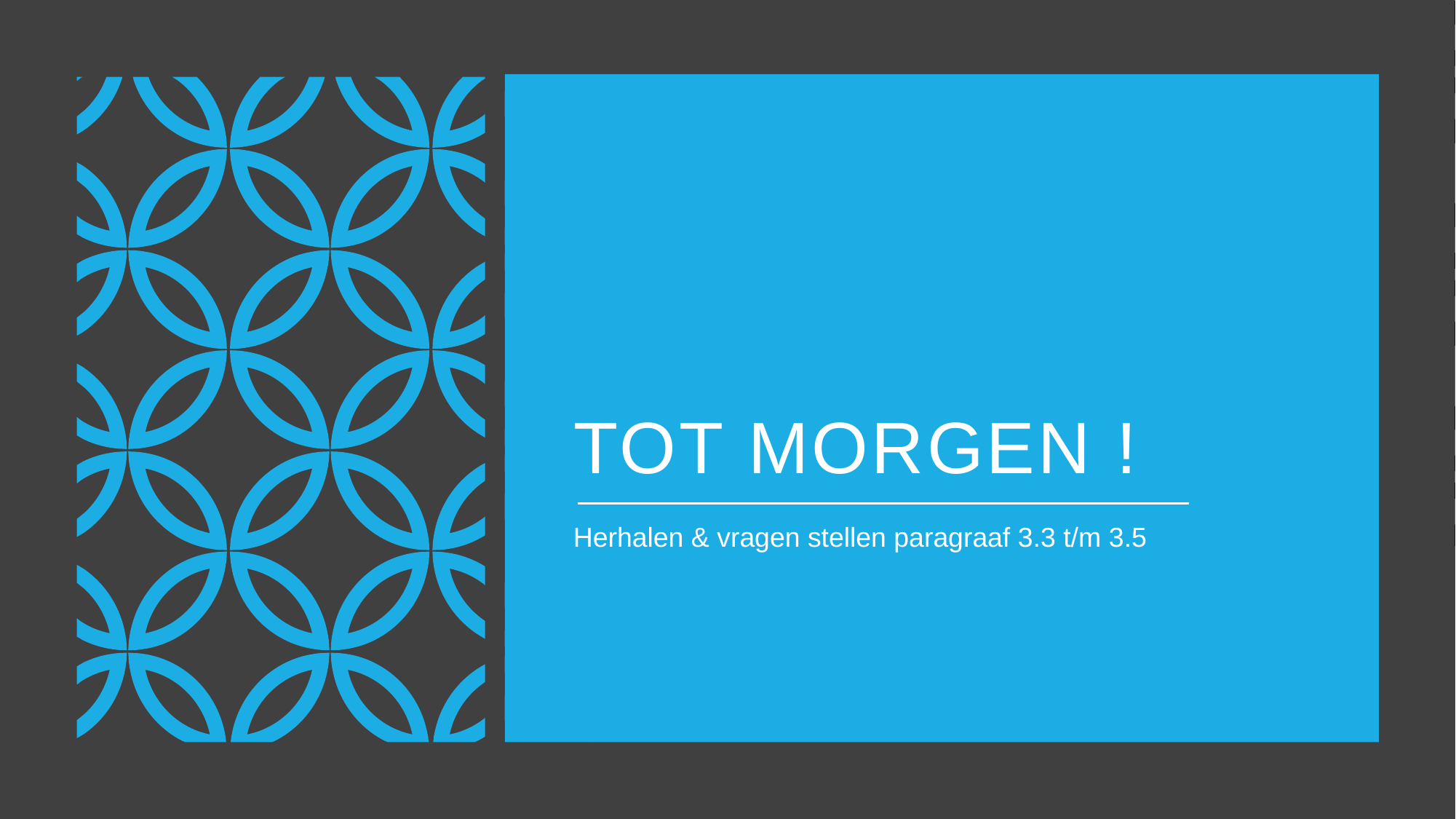

# Tot morgen !

Herhalen & vragen stellen paragraaf 3.3 t/m 3.5